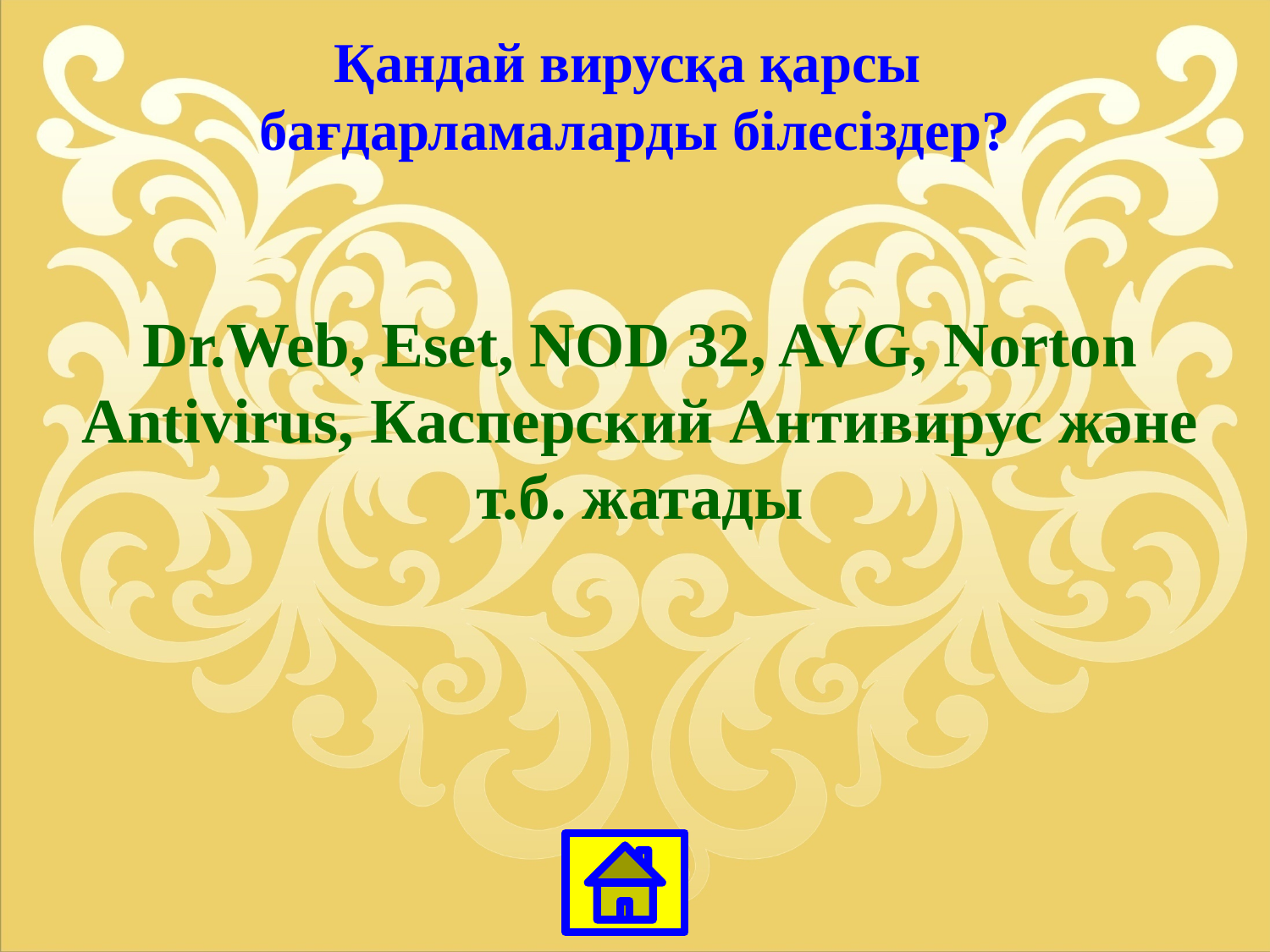

Қандай вирусқа қарсы
бағдарламаларды білесіздер?
Dr.Web, Eset, NOD 32, AVG, Norton Antivirus, Касперский Антивирус және т.б. жатады